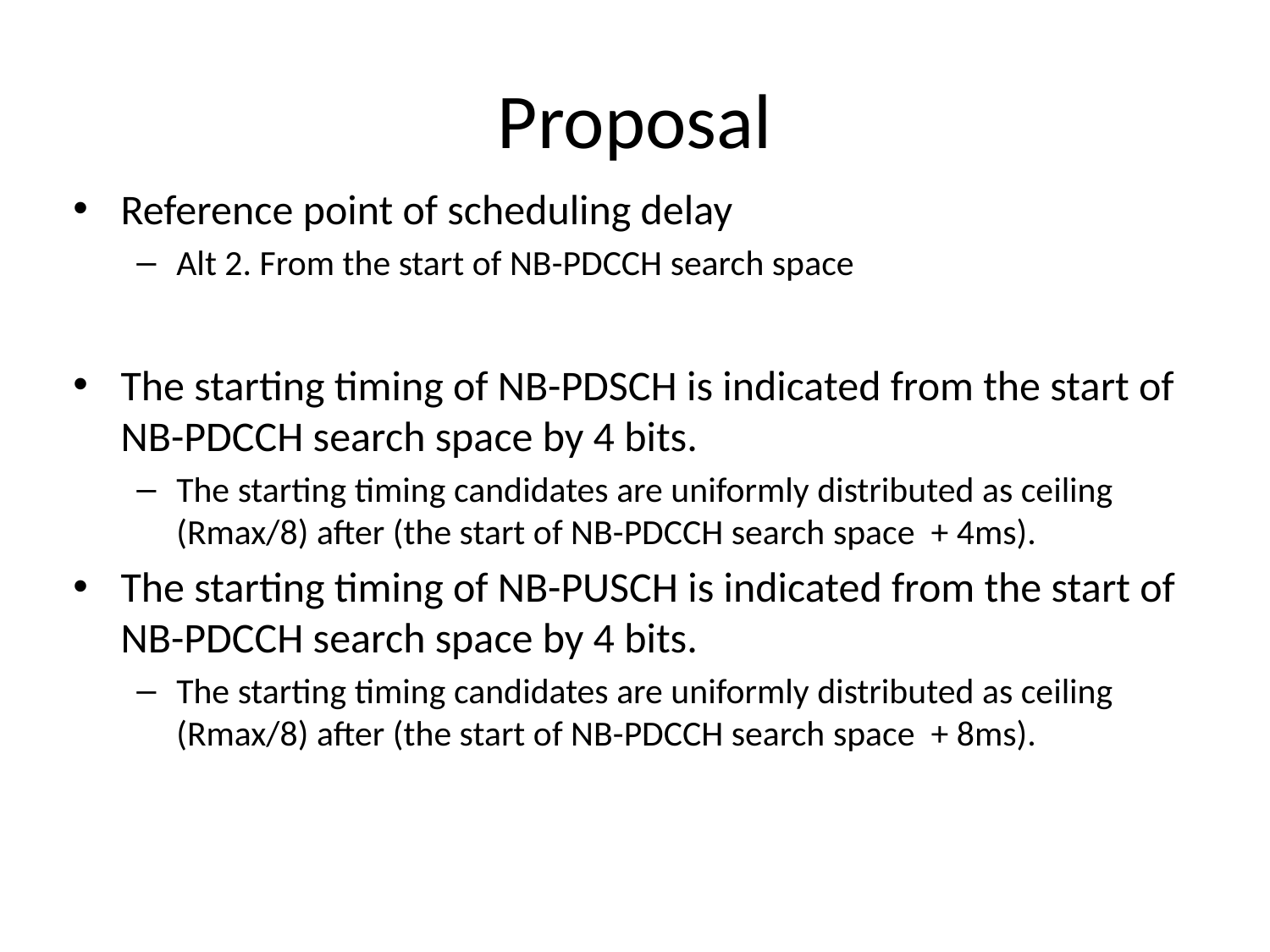

# Proposal
Reference point of scheduling delay
Alt 2. From the start of NB-PDCCH search space

The starting timing of NB-PDSCH is indicated from the start of NB-PDCCH search space by 4 bits.
The starting timing candidates are uniformly distributed as ceiling (Rmax/8) after (the start of NB-PDCCH search space  + 4ms).
The starting timing of NB-PUSCH is indicated from the start of NB-PDCCH search space by 4 bits.
The starting timing candidates are uniformly distributed as ceiling (Rmax/8) after (the start of NB-PDCCH search space  + 8ms).